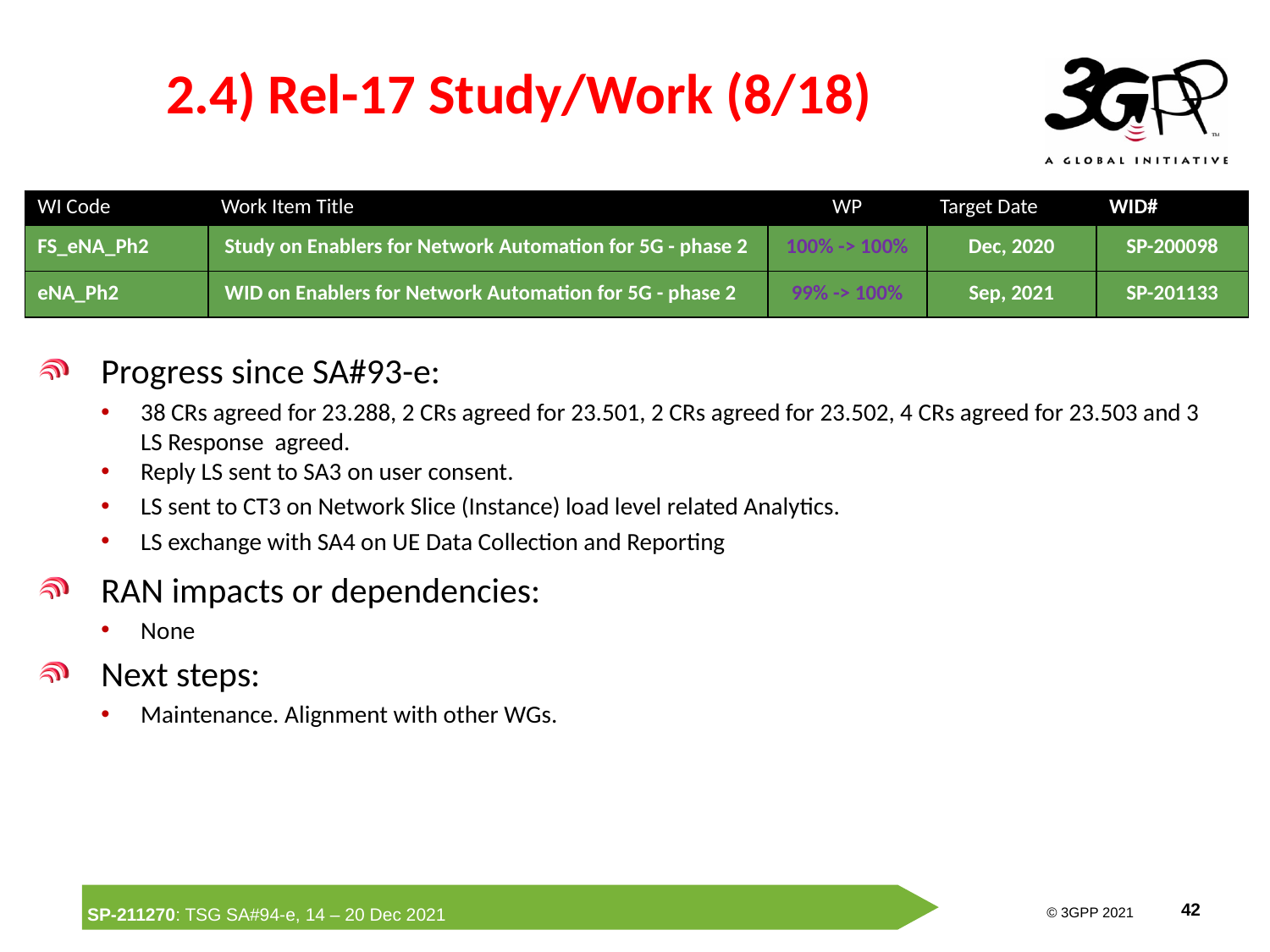

# 2.4) Rel-17 Study/Work (8/18)
| WI Code | Work Item Title | WP | Target Date | WID# |
| --- | --- | --- | --- | --- |
| FS\_eNA\_Ph2 | Study on Enablers for Network Automation for 5G - phase 2 | 100% -> 100% | Dec, 2020 | SP-200098 |
| eNA\_Ph2 | WID on Enablers for Network Automation for 5G - phase 2 | 99% -> 100% | Sep, 2021 | SP-201133 |
Progress since SA#93-e:
38 CRs agreed for 23.288, 2 CRs agreed for 23.501, 2 CRs agreed for 23.502, 4 CRs agreed for 23.503 and 3 LS Response  agreed.
Reply LS sent to SA3 on user consent.
LS sent to CT3 on Network Slice (Instance) load level related Analytics.
LS exchange with SA4 on UE Data Collection and Reporting
RAN impacts or dependencies:
None
Next steps:
Maintenance. Alignment with other WGs.